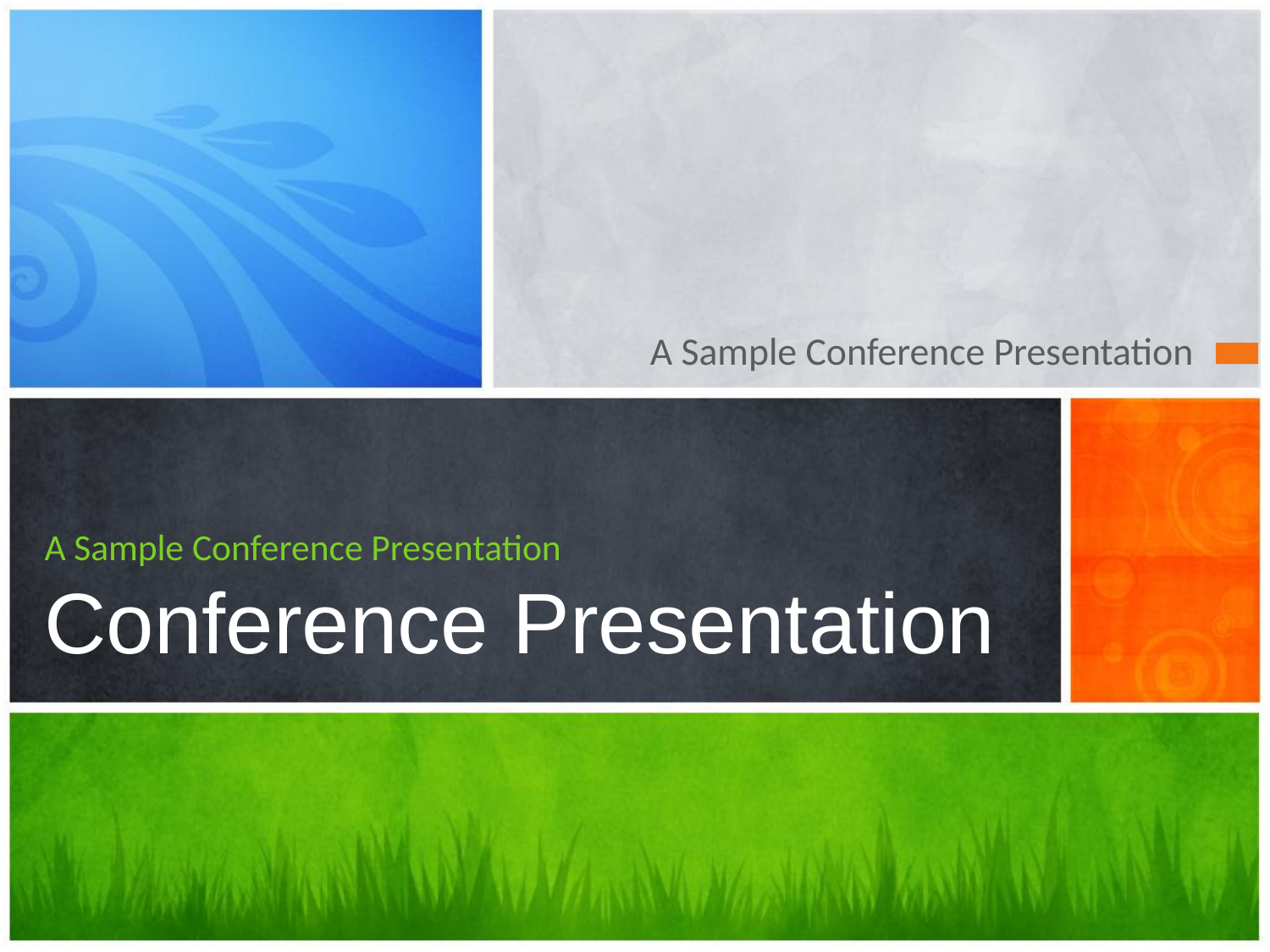

A Sample Conference Presentation
# A Sample Conference Presentation Conference Presentation